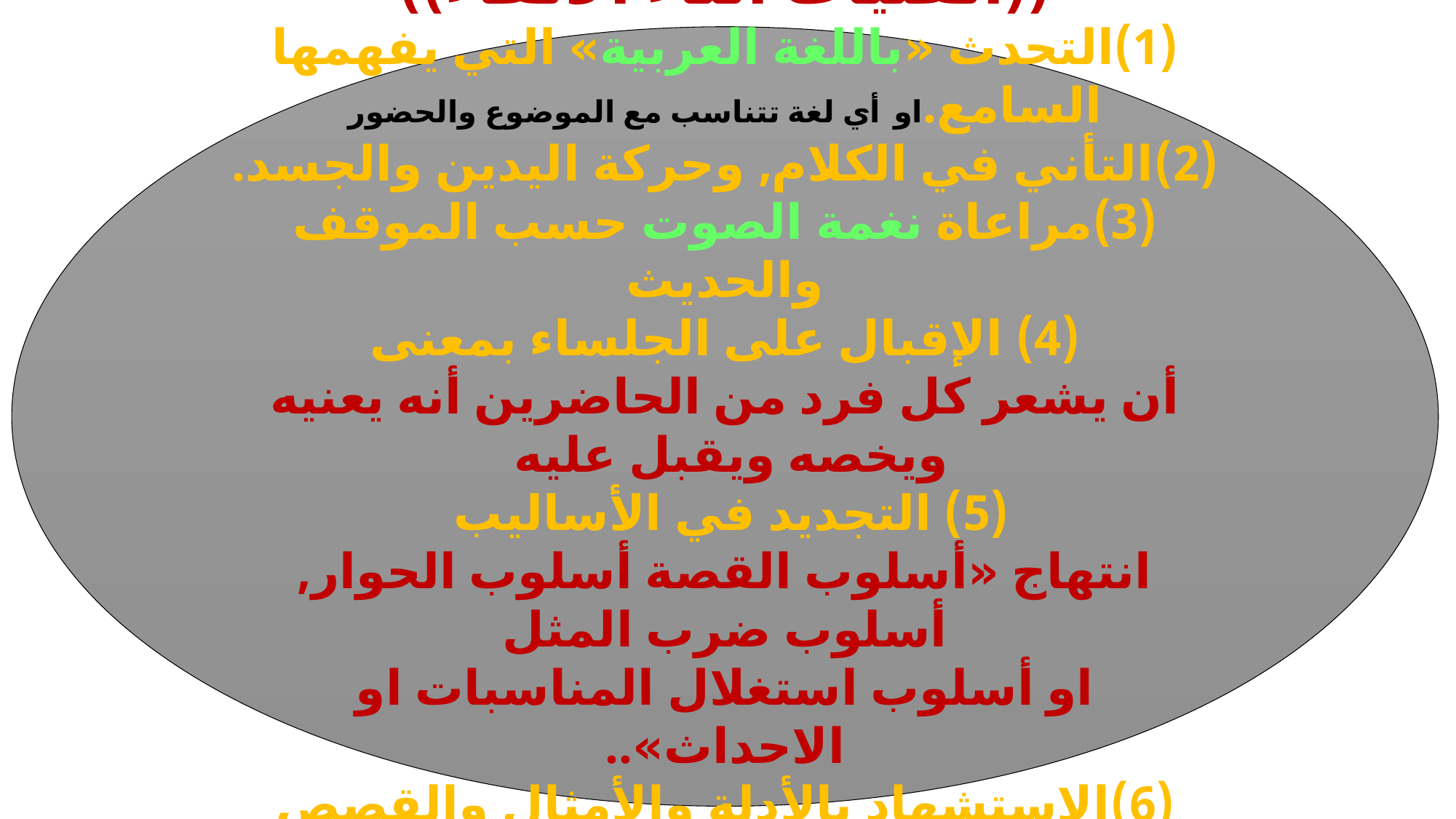

# ....
((الفنيات اثناء الالقاء))
(1)التحدث «باللغة العربية» التي يفهمها السامع.او أي لغة تتناسب مع الموضوع والحضور
(2)التأني في الكلام, وحركة اليدين والجسد.
(3)مراعاة نغمة الصوت حسب الموقف والحديث
(4) الإقبال على الجلساء بمعنى
أن يشعر كل فرد من الحاضرين أنه يعنيه ويخصه ويقبل عليه
(5) التجديد في الأساليب
انتهاج «أسلوب القصة أسلوب الحوار, أسلوب ضرب المثل
او أسلوب استغلال المناسبات او الاحداث»..
(6)الاستشهاد بالأدلة والأمثال والقصص والأشعار